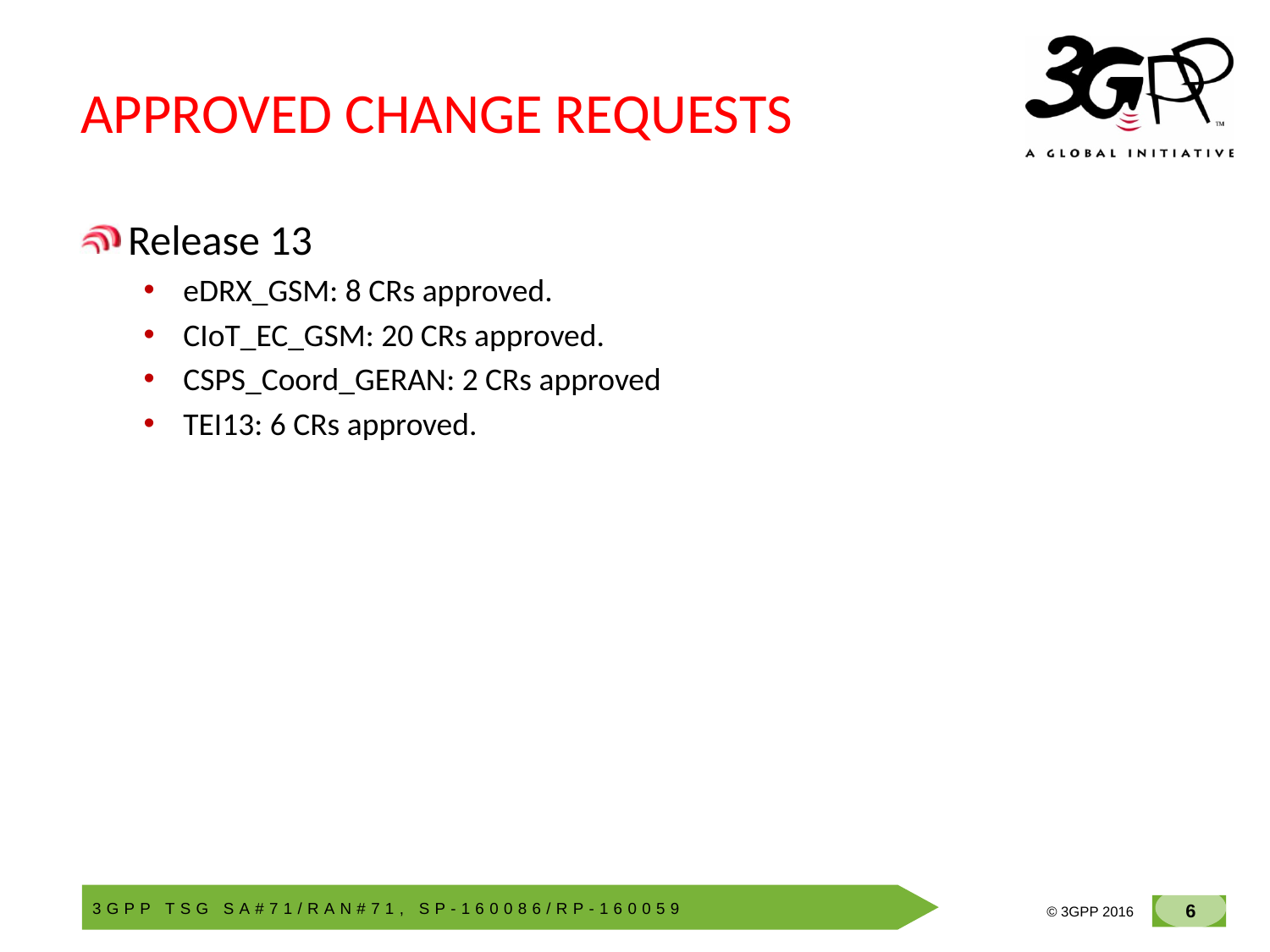

# APPROVED CHANGE REQUESTS
Release 13
eDRX_GSM: 8 CRs approved.
CIoT_EC_GSM: 20 CRs approved.
CSPS_Coord_GERAN: 2 CRs approved
TEI13: 6 CRs approved.